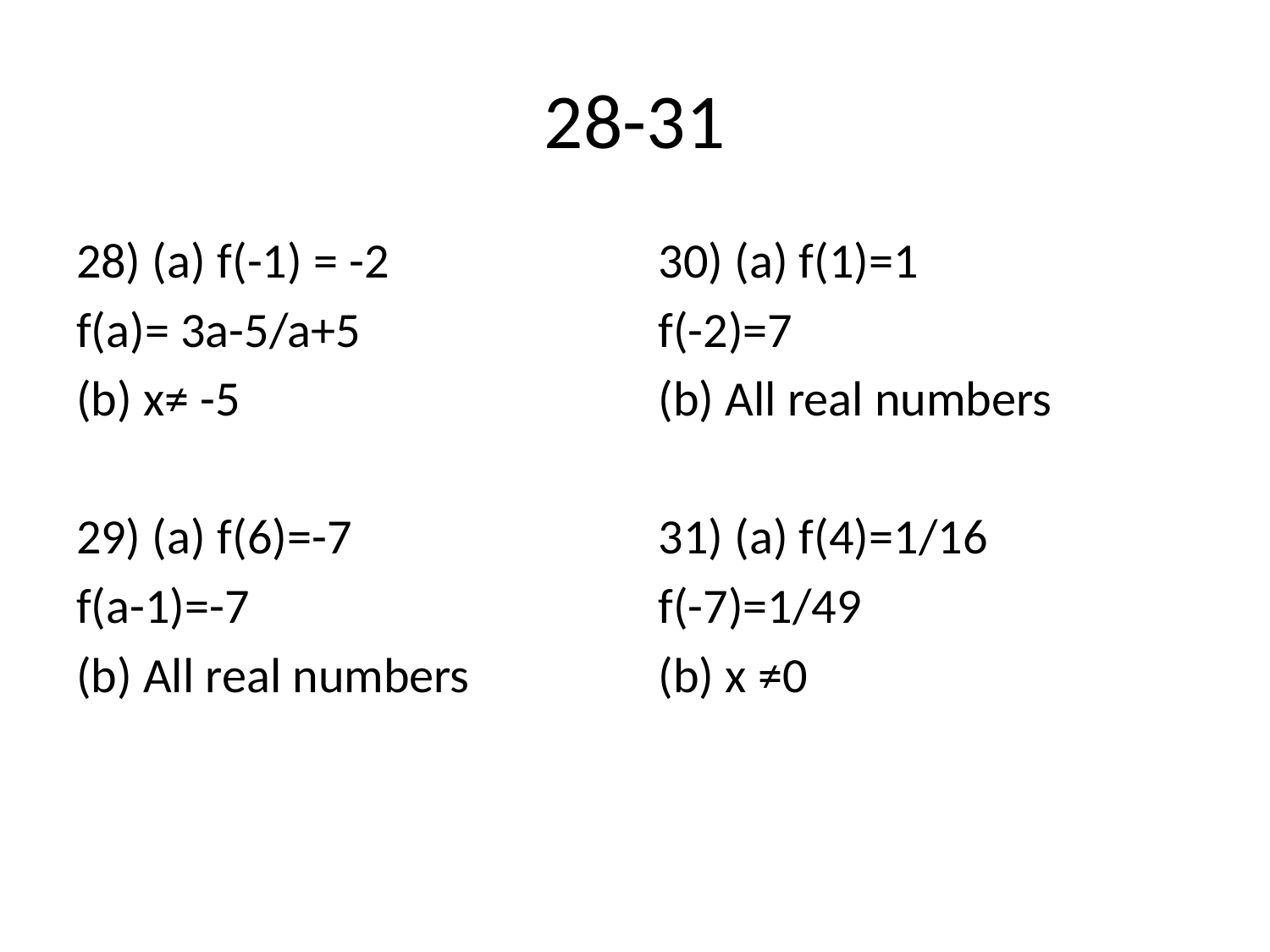

# 28-31
28) (a) f(-1) = -2
f(a)= 3a-5/a+5
(b) x≠ -5

29) (a) f(6)=-7
f(a-1)=-7
(b) All real numbers
30) (a) f(1)=1
f(-2)=7
(b) All real numbers

31) (a) f(4)=1/16
f(-7)=1/49
(b) x ≠0